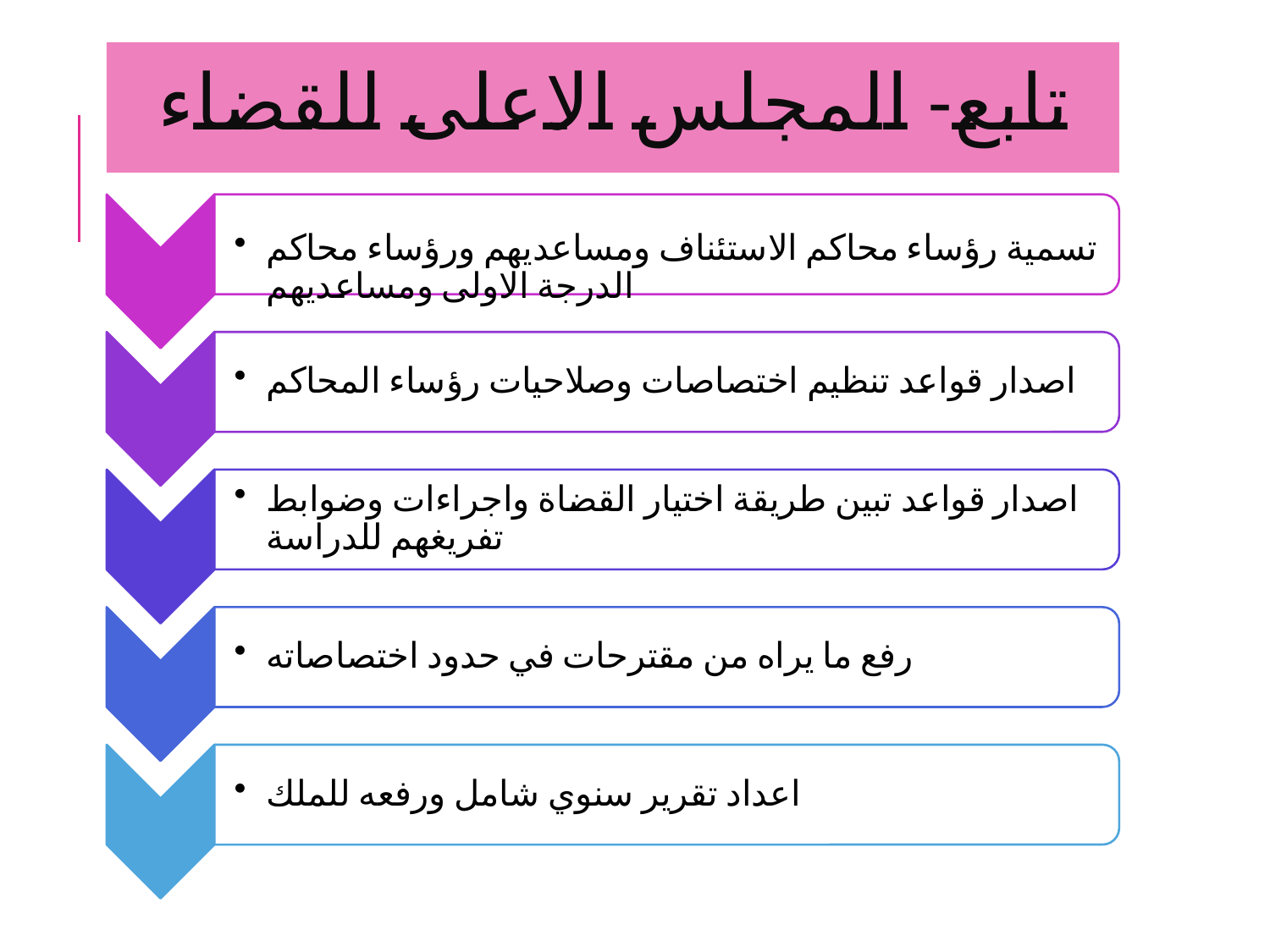

تابع- المجلس الاعلى للقضاء
#

تسمية رؤساء محاكم الاستئناف ومساعديهم ورؤساء محاكم الدرجة الاولى ومساعديهم

اصدار قواعد تنظيم اختصاصات وصلاحيات رؤساء المحاكم

اصدار قواعد تبين طريقة اختيار القضاة واجراءات وضوابط تفريغهم للدراسة

رفع ما يراه من مقترحات في حدود اختصاصاته

اعداد تقرير سنوي شامل ورفعه للملك